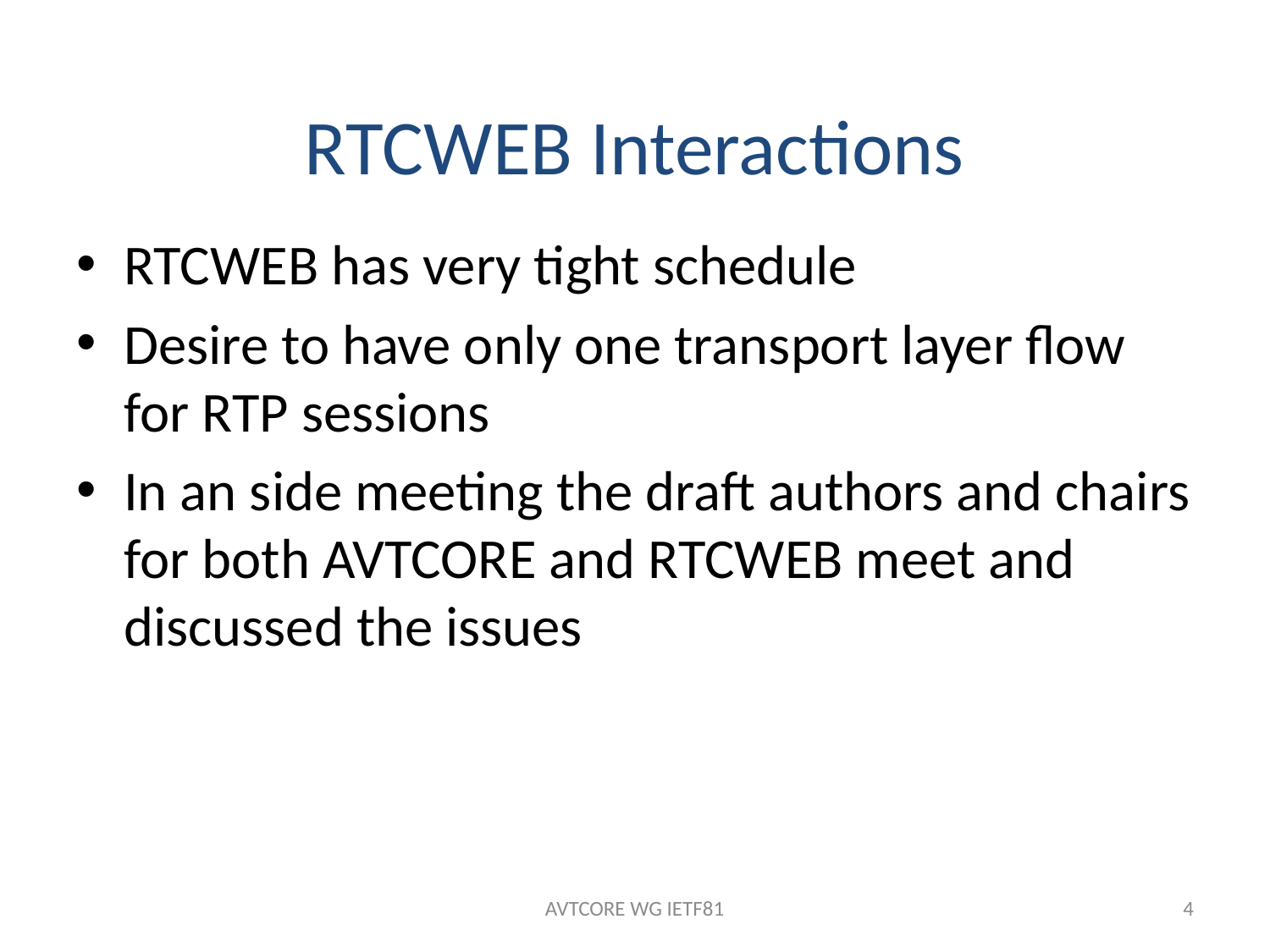

# RTCWEB Interactions
RTCWEB has very tight schedule
Desire to have only one transport layer flow for RTP sessions
In an side meeting the draft authors and chairs for both AVTCORE and RTCWEB meet and discussed the issues
AVTCORE WG IETF81
4